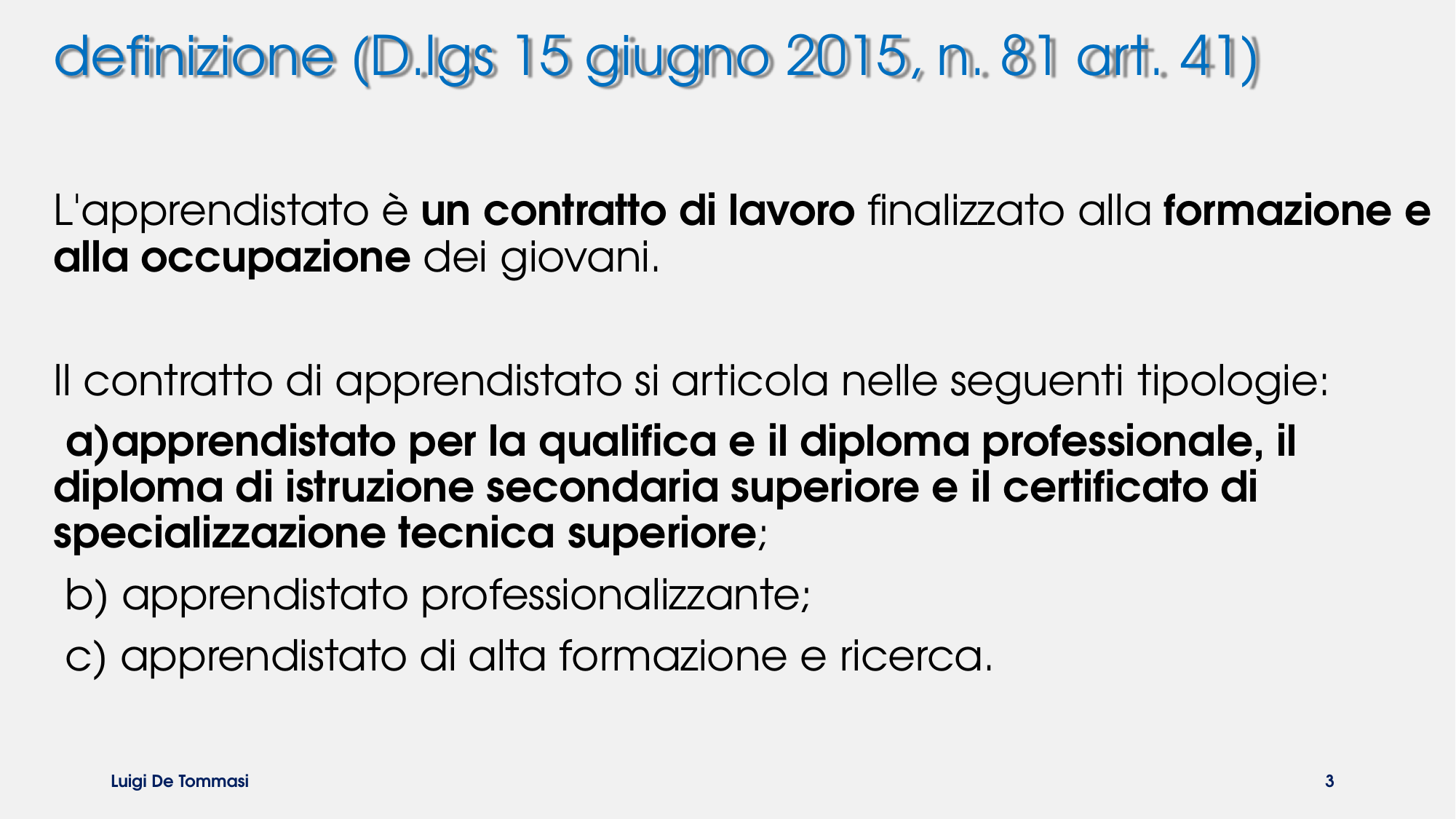

# definizione (D.lgs 15 giugno 2015, n. 81 art. 41)
L'apprendistato è un contratto di lavoro finalizzato alla formazione e  alla occupazione dei giovani.

Il contratto di apprendistato si articola nelle seguenti tipologie:
apprendistato per la qualifica e il diploma professionale, il  diploma di istruzione secondaria superiore e il certificato di  specializzazione tecnica superiore;
apprendistato professionalizzante;
apprendistato di alta formazione e ricerca.
Luigi De Tommasi
3